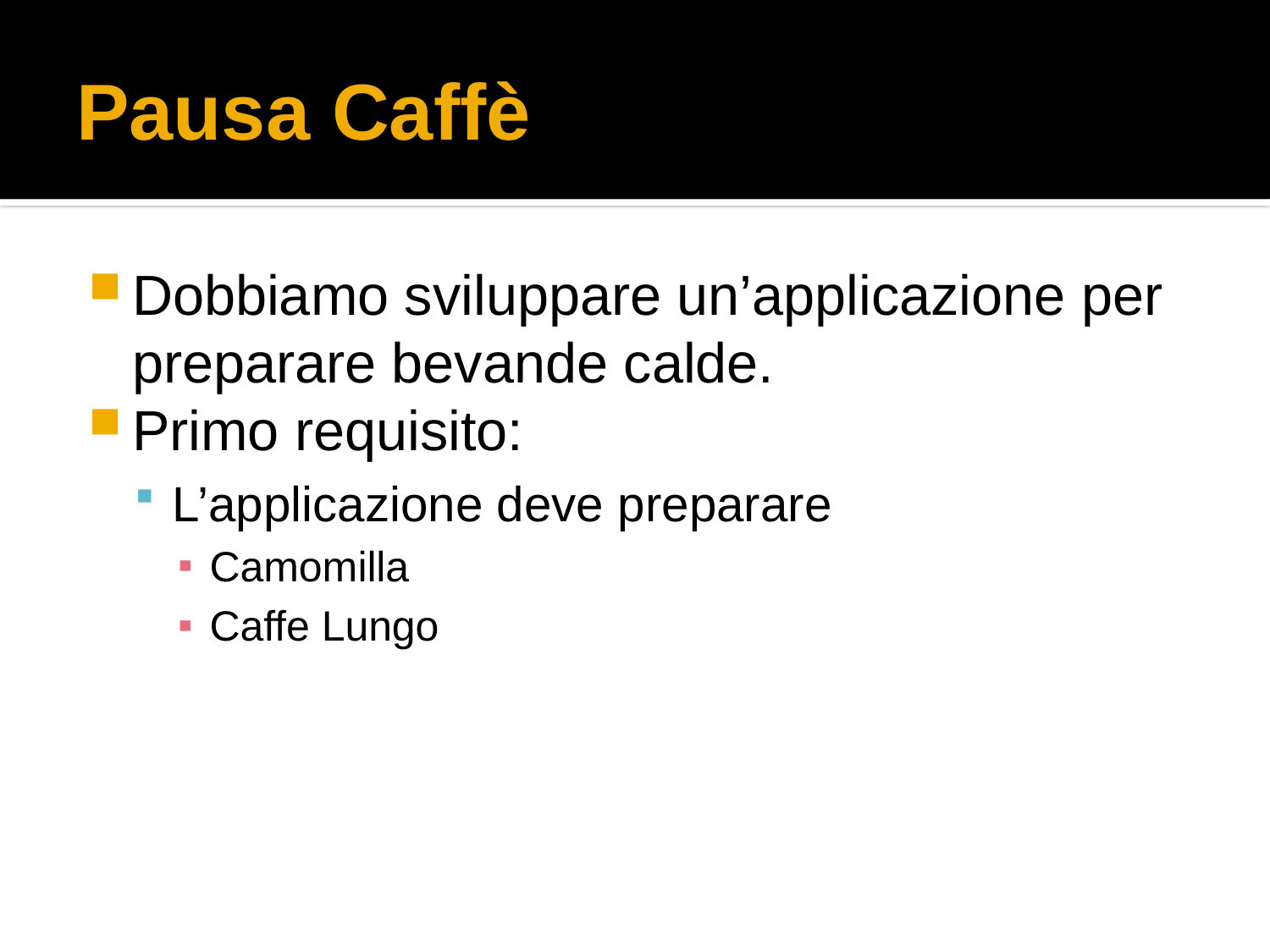

# Pausa Caffè
Dobbiamo sviluppare un’applicazione per preparare bevande calde.
Primo requisito:
L’applicazione deve preparare
Camomilla
Caffe Lungo